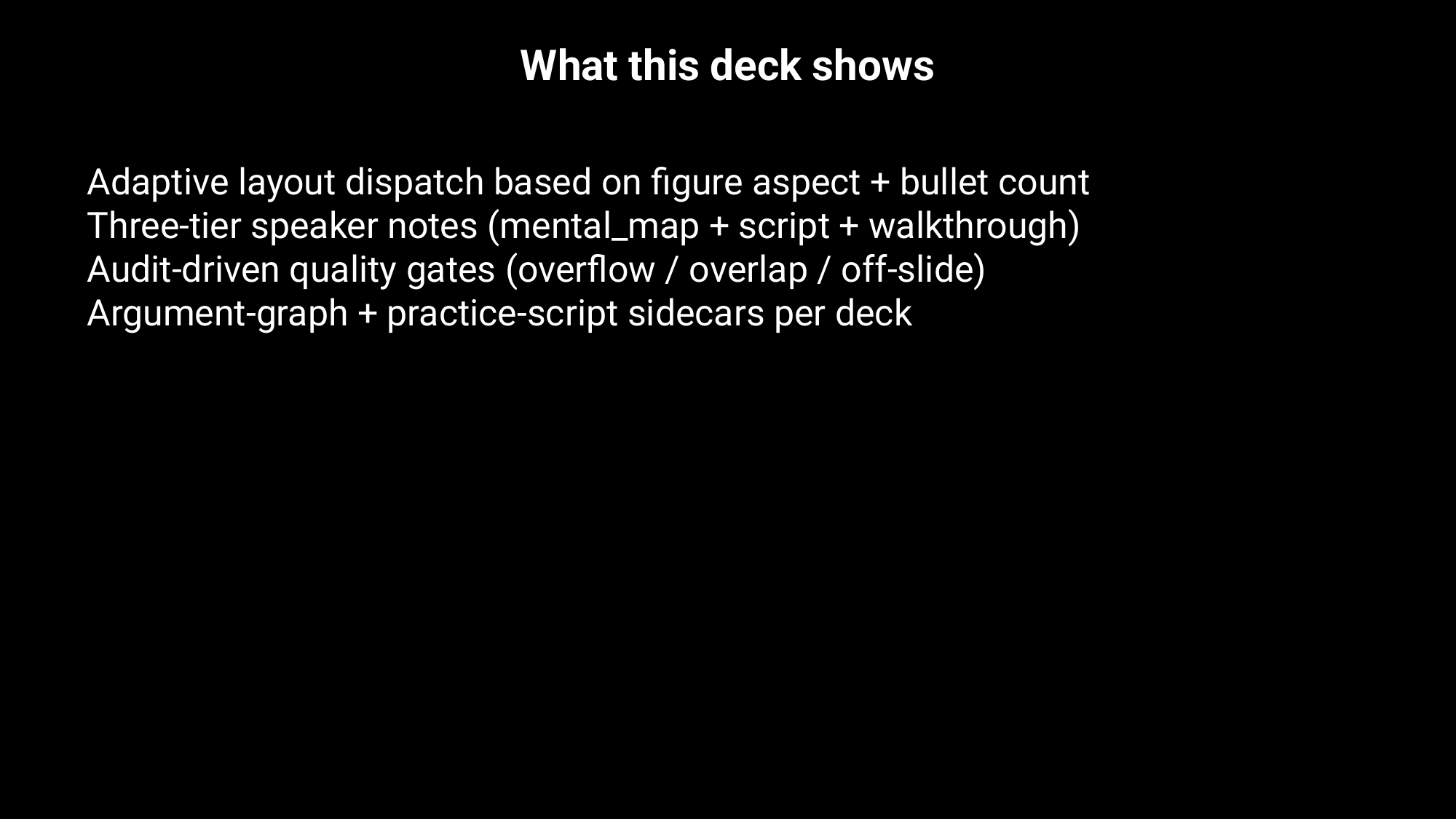

What this deck shows
Adaptive layout dispatch based on figure aspect + bullet count
Three-tier speaker notes (mental_map + script + walkthrough)
Audit-driven quality gates (overflow / overlap / off-slide)
Argument-graph + practice-script sidecars per deck